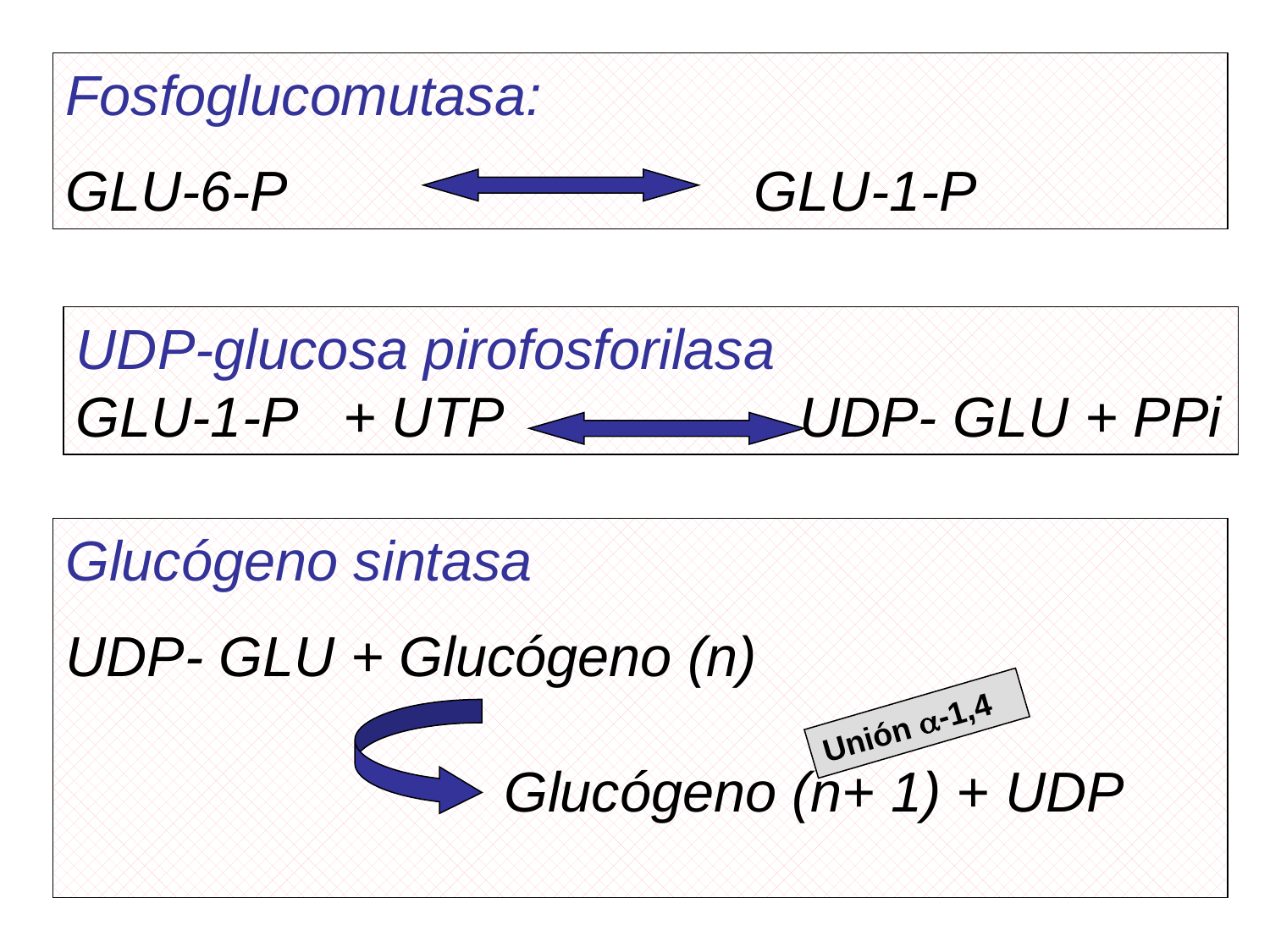

Fosfoglucomutasa:
GLU-6-P                              GLU-1-P

UDP-glucosa pirofosforilasa
GLU-1-P   + UTP                   UDP- GLU + PPi

Glucógeno sintasa
UDP- GLU + Glucógeno (n)

                            Glucógeno (n+ 1) + UDP

Unión α-1,4